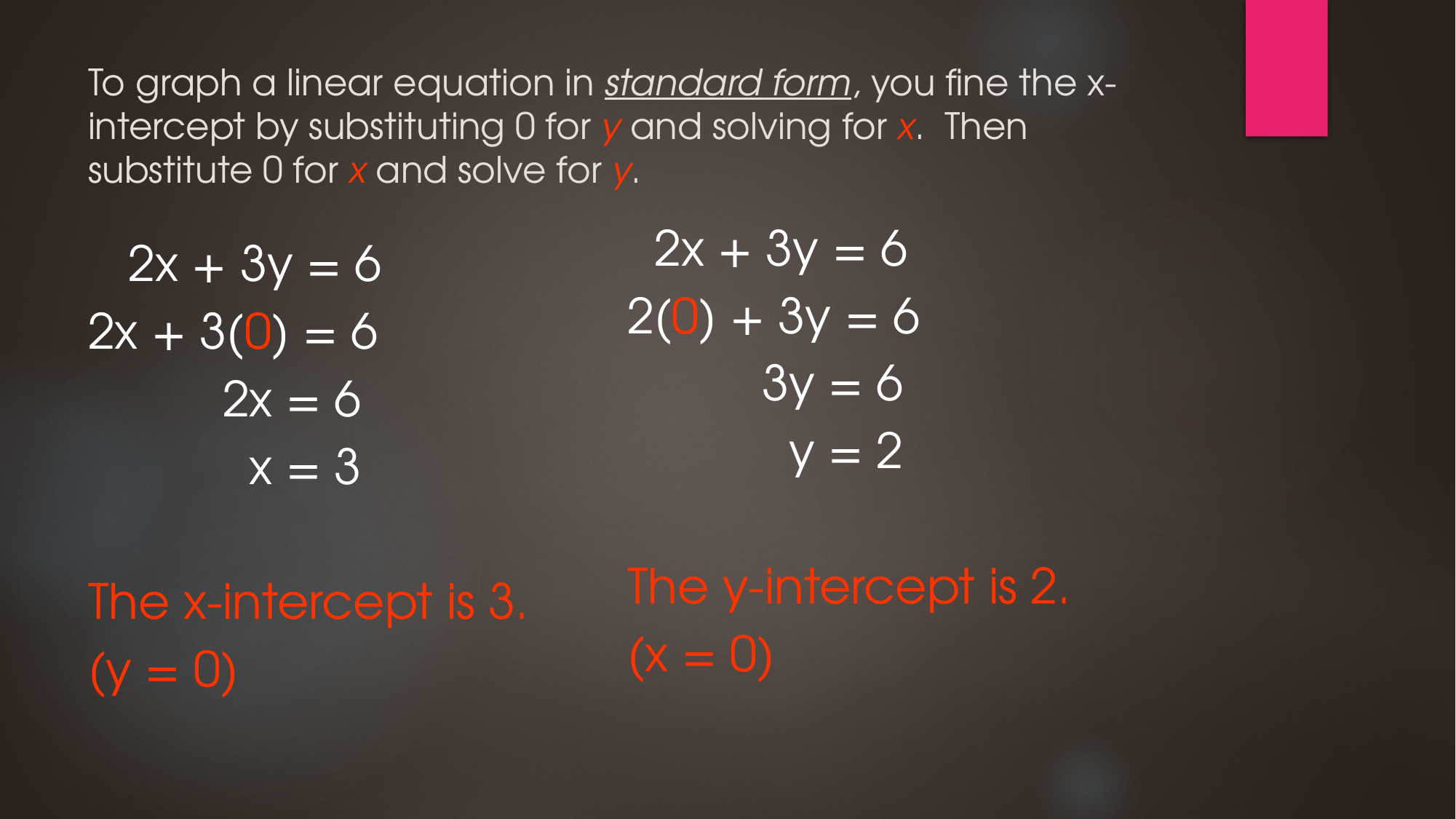

# To graph a linear equation in standard form, you fine the x-intercept by substituting 0 for y and solving for x.  Then substitute 0 for x and solve for y.
  2x + 3y = 6
2(0) + 3y = 6
          3y = 6
            y = 2

The y-intercept is 2.
(x = 0)
   2x + 3y = 6
2x + 3(0) = 6
          2x = 6
            x = 3

The x-intercept is 3.
(y = 0)